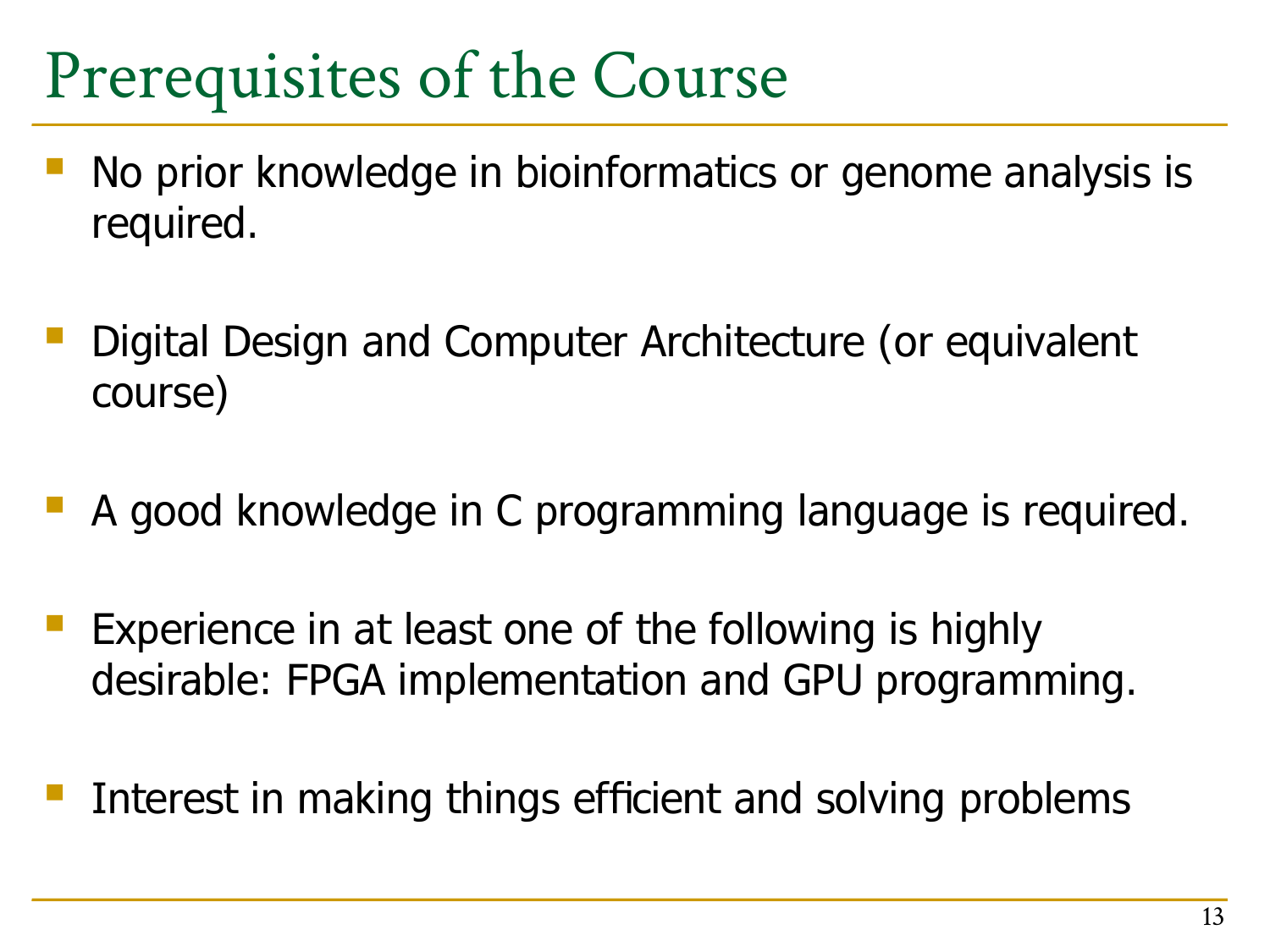

# Prerequisites of the Course
No prior knowledge in bioinformatics or genome analysis is required.

Digital Design and Computer Architecture (or equivalent course)

A good knowledge in C programming language is required.

Experience in at least one of the following is highly desirable: FPGA implementation and GPU programming.

Interest in making things efficient and solving problems
13